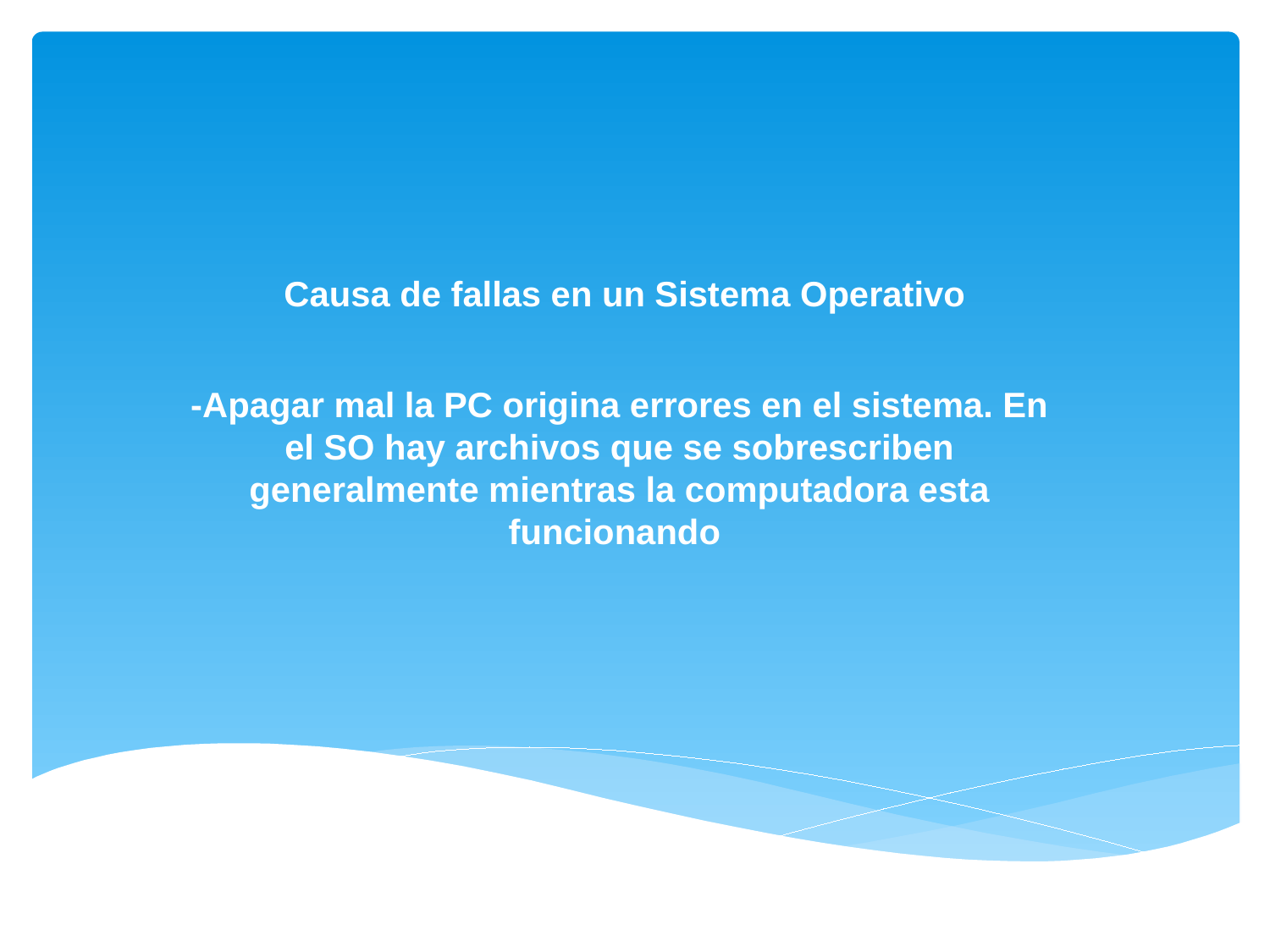

# Causa de fallas en un Sistema Operativo
-Apagar mal la PC origina errores en el sistema. En el SO hay archivos que se sobrescriben generalmente mientras la computadora esta funcionando